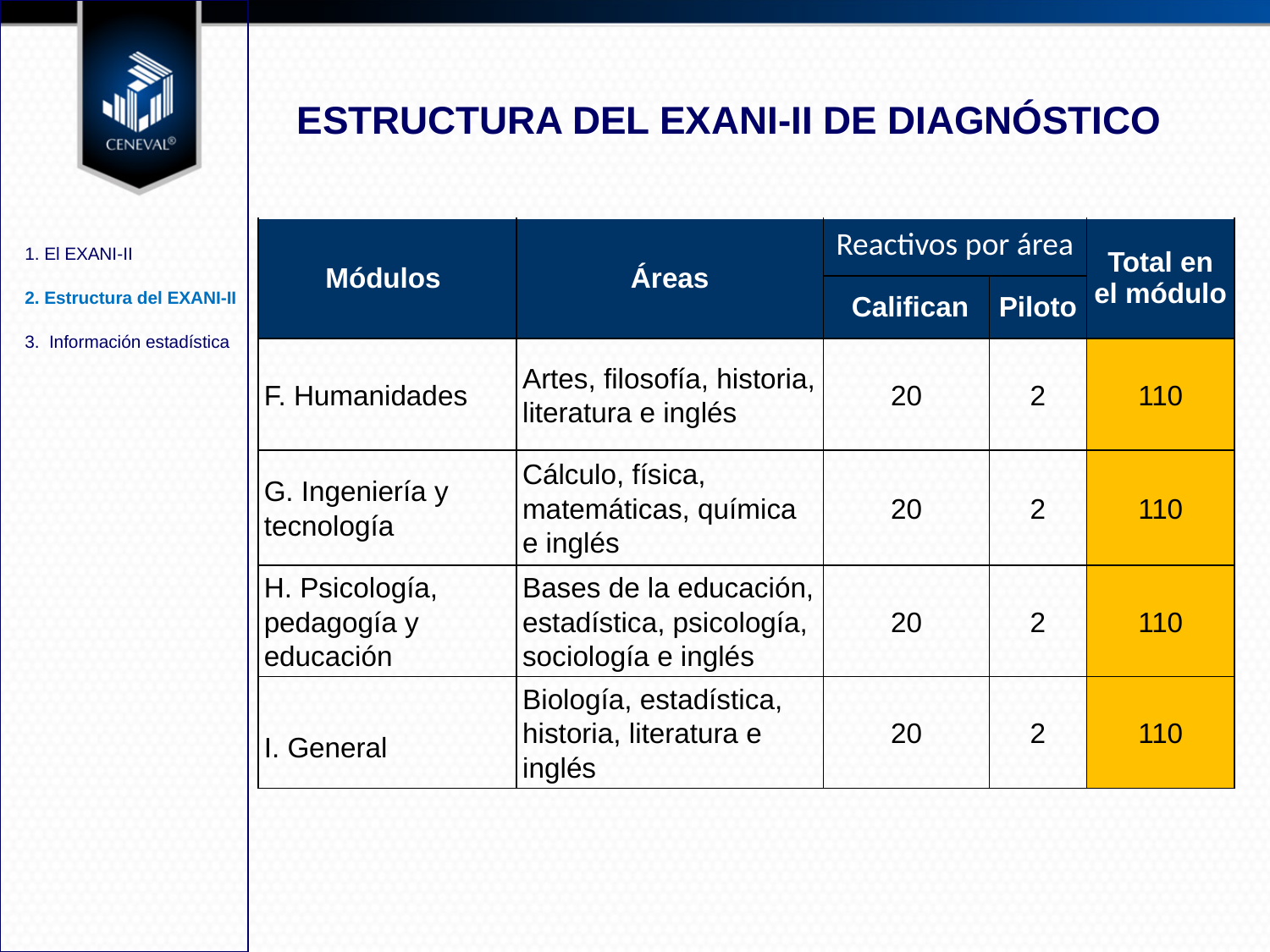

ESTRUCTURA DEL EXANI-II DE DIAGNÓSTICO

1. El EXANI-II
2. Estructura del EXANI-II
3.  Información estadística
| Módulos | Áreas | Reactivos por área |  | Total en el módulo |
| --- | --- | --- | --- | --- |
|  |  | Califican | Piloto |  |
| F. Humanidades | Artes, filosofía, historia, literatura e inglés | 20 | 2 | 110 |
| G. Ingeniería y tecnología | Cálculo, física, matemáticas, química e inglés | 20 | 2 | 110 |
| H. Psicología, pedagogía y educación | Bases de la educación, estadística, psicología, sociología e inglés | 20 | 2 | 110 |
| I. General | Biología, estadística, historia, literatura e inglés | 20 | 2 | 110 |